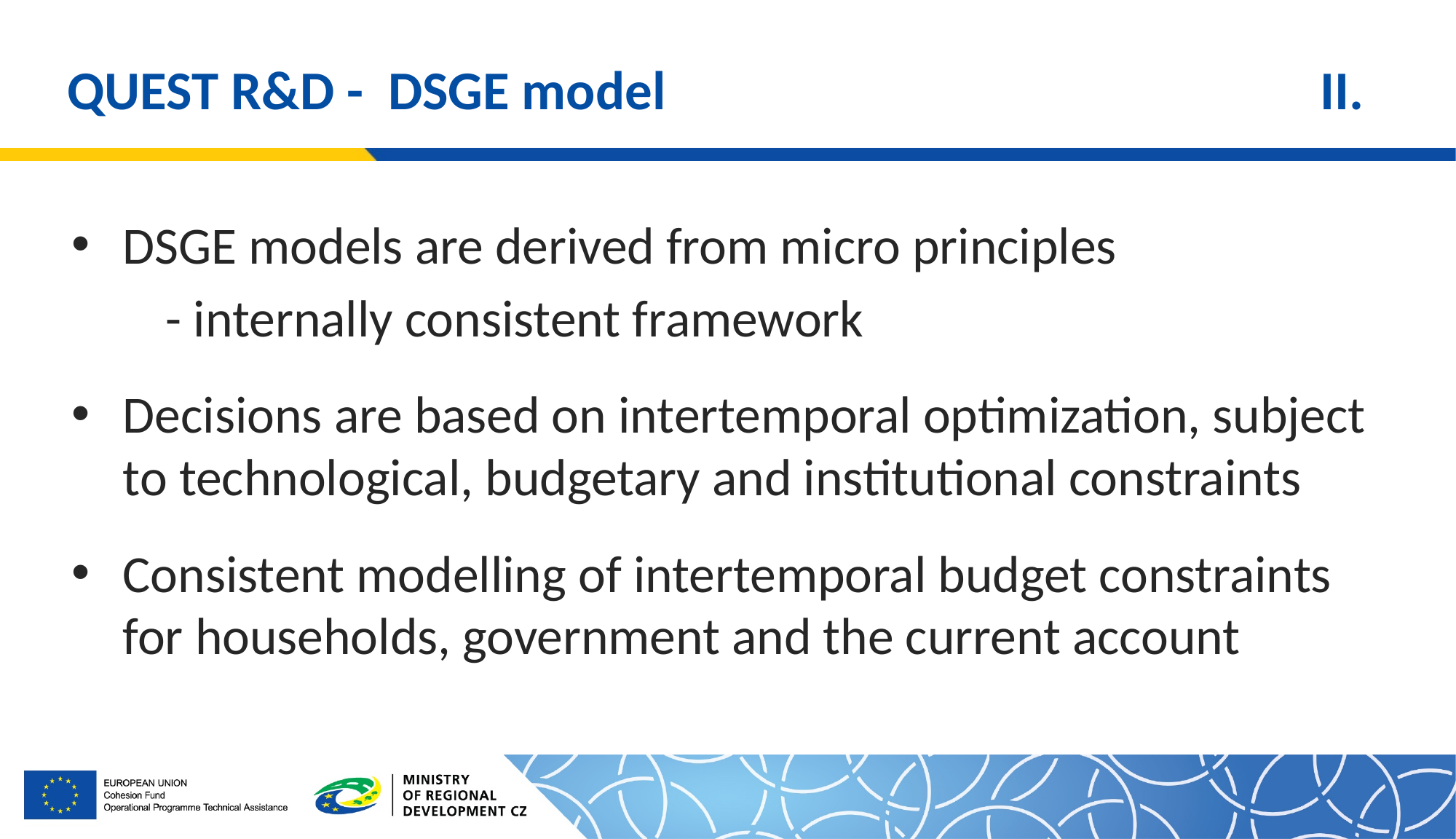

# QUEST R&D -  DSGE model                                                     II.
DSGE models are derived from micro principles
	- internally consistent framework
Decisions are based on intertemporal optimization, subject to technological, budgetary and institutional constraints
Consistent modelling of intertemporal budget constraints for households, government and the current account